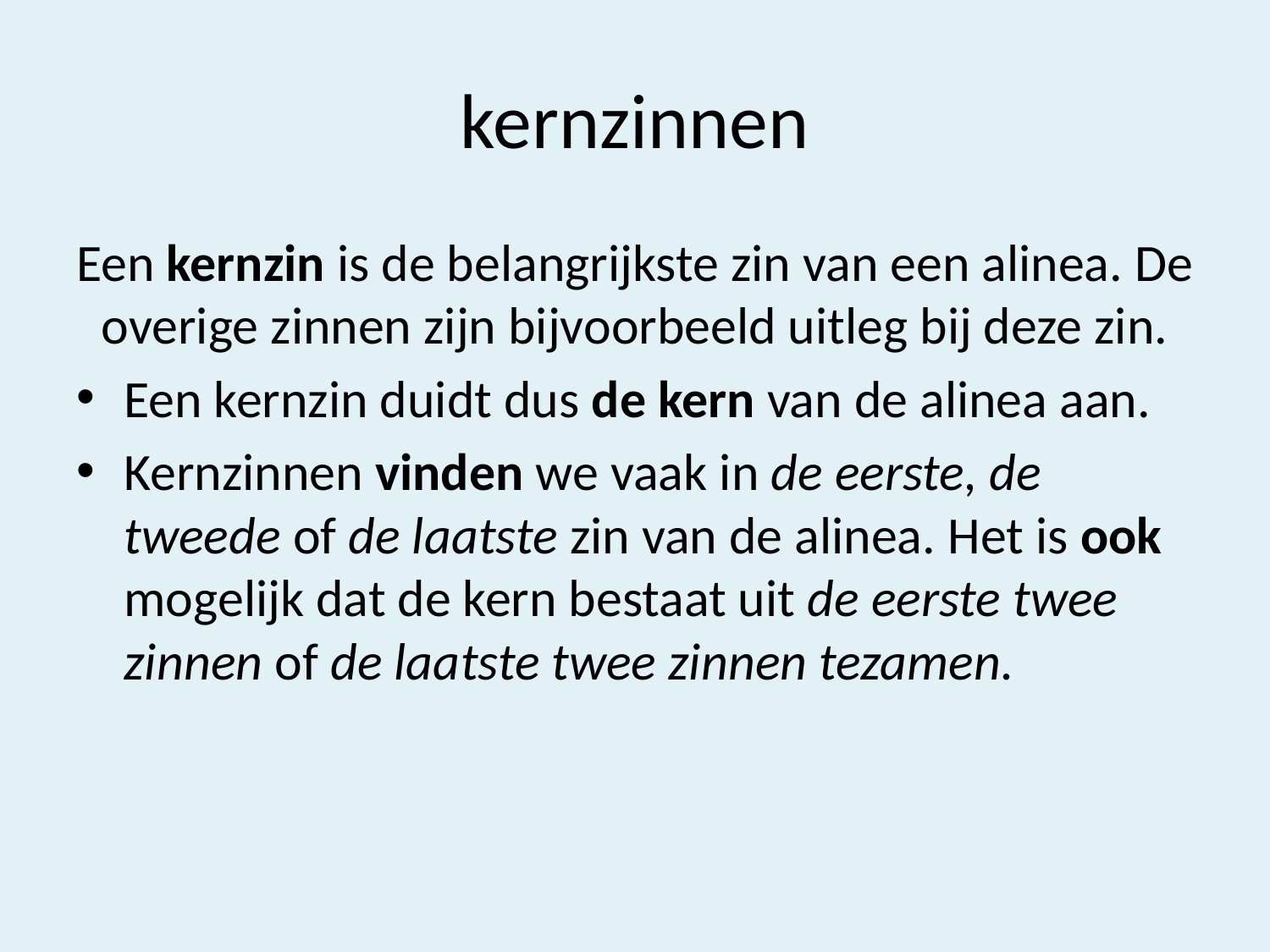

# kernzinnen
Een kernzin is de belangrijkste zin van een alinea. De overige zinnen zijn bijvoorbeeld uitleg bij deze zin.
Een kernzin duidt dus de kern van de alinea aan.
Kernzinnen vinden we vaak in de eerste, de tweede of de laatste zin van de alinea. Het is ook mogelijk dat de kern bestaat uit de eerste twee zinnen of de laatste twee zinnen tezamen.